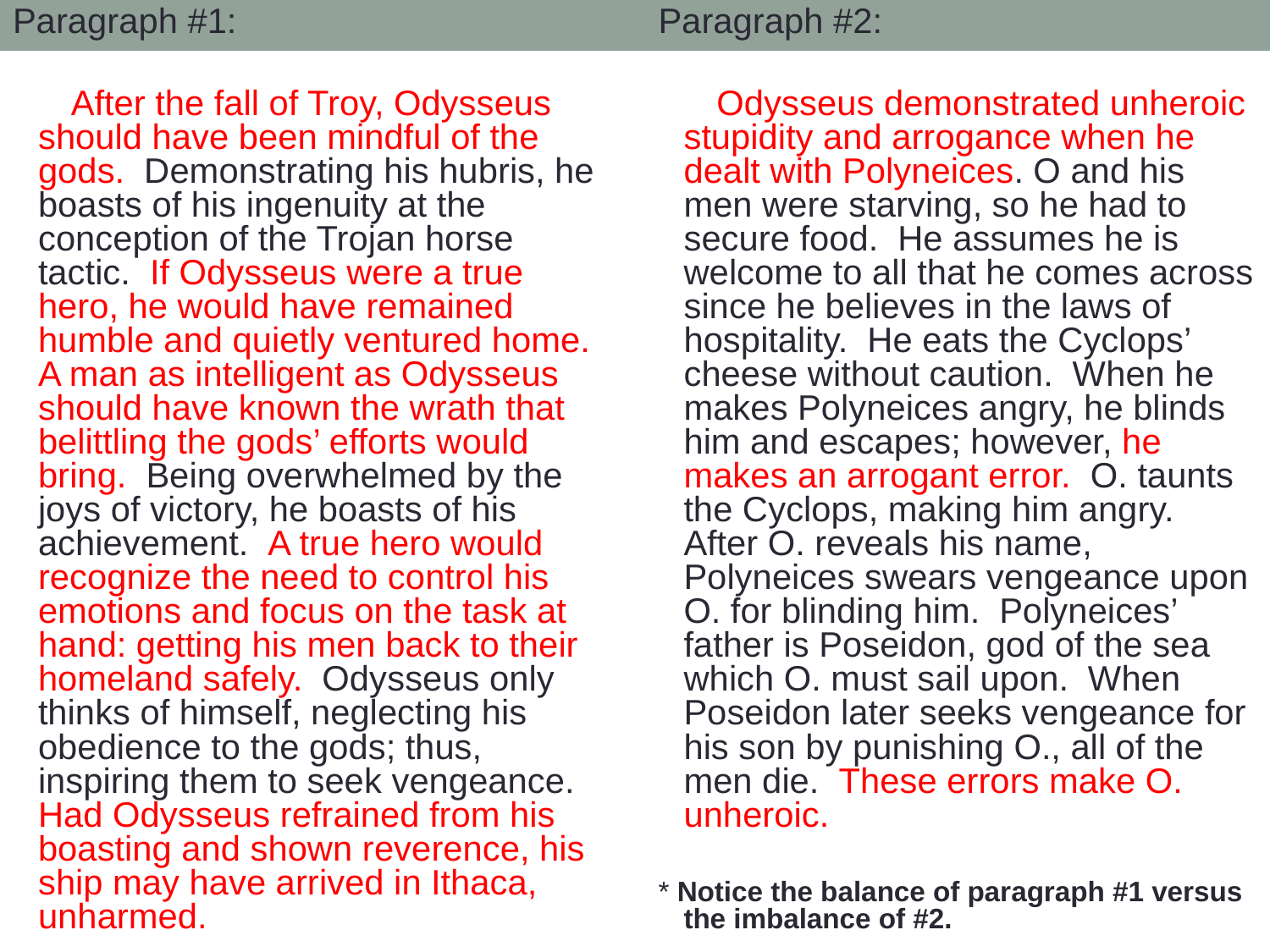

Paragraph #1:

      After the fall of Troy, Odysseus should have been mindful of the gods.  Demonstrating his hubris, he boasts of his ingenuity at the conception of the Trojan horse tactic.  If Odysseus were a true hero, he would have remained humble and quietly ventured home.  A man as intelligent as Odysseus should have known the wrath that belittling the gods’ efforts would bring.  Being overwhelmed by the joys of victory, he boasts of his achievement.  A true hero would recognize the need to control his emotions and focus on the task at hand: getting his men back to their homeland safely.  Odysseus only thinks of himself, neglecting his obedience to the gods; thus, inspiring them to seek vengeance.  Had Odysseus refrained from his boasting and shown reverence, his ship may have arrived in Ithaca, unharmed.
Paragraph #2:

      Odysseus demonstrated unheroic stupidity and arrogance when he dealt with Polyneices. O and his men were starving, so he had to secure food.  He assumes he is welcome to all that he comes across since he believes in the laws of hospitality.  He eats the Cyclops’ cheese without caution.  When he makes Polyneices angry, he blinds him and escapes; however, he makes an arrogant error.  O. taunts the Cyclops, making him angry.  After O. reveals his name, Polyneices swears vengeance upon O. for blinding him.  Polyneices’ father is Poseidon, god of the sea which O. must sail upon.  When Poseidon later seeks vengeance for his son by punishing O., all of the men die.  These errors make O. unheroic.

* Notice the balance of paragraph #1 versus the imbalance of #2.